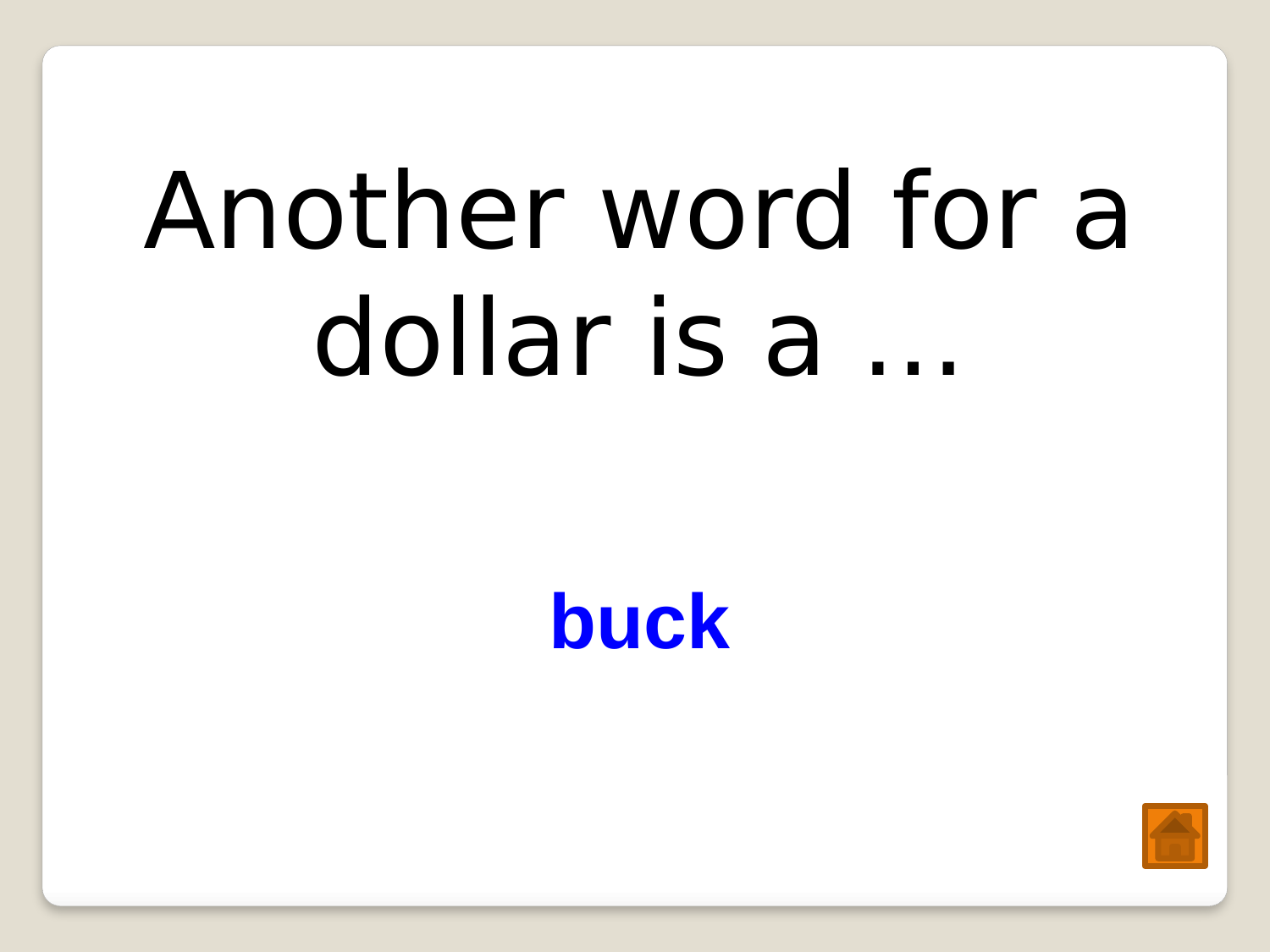

Another word for a dollar is a …
buck